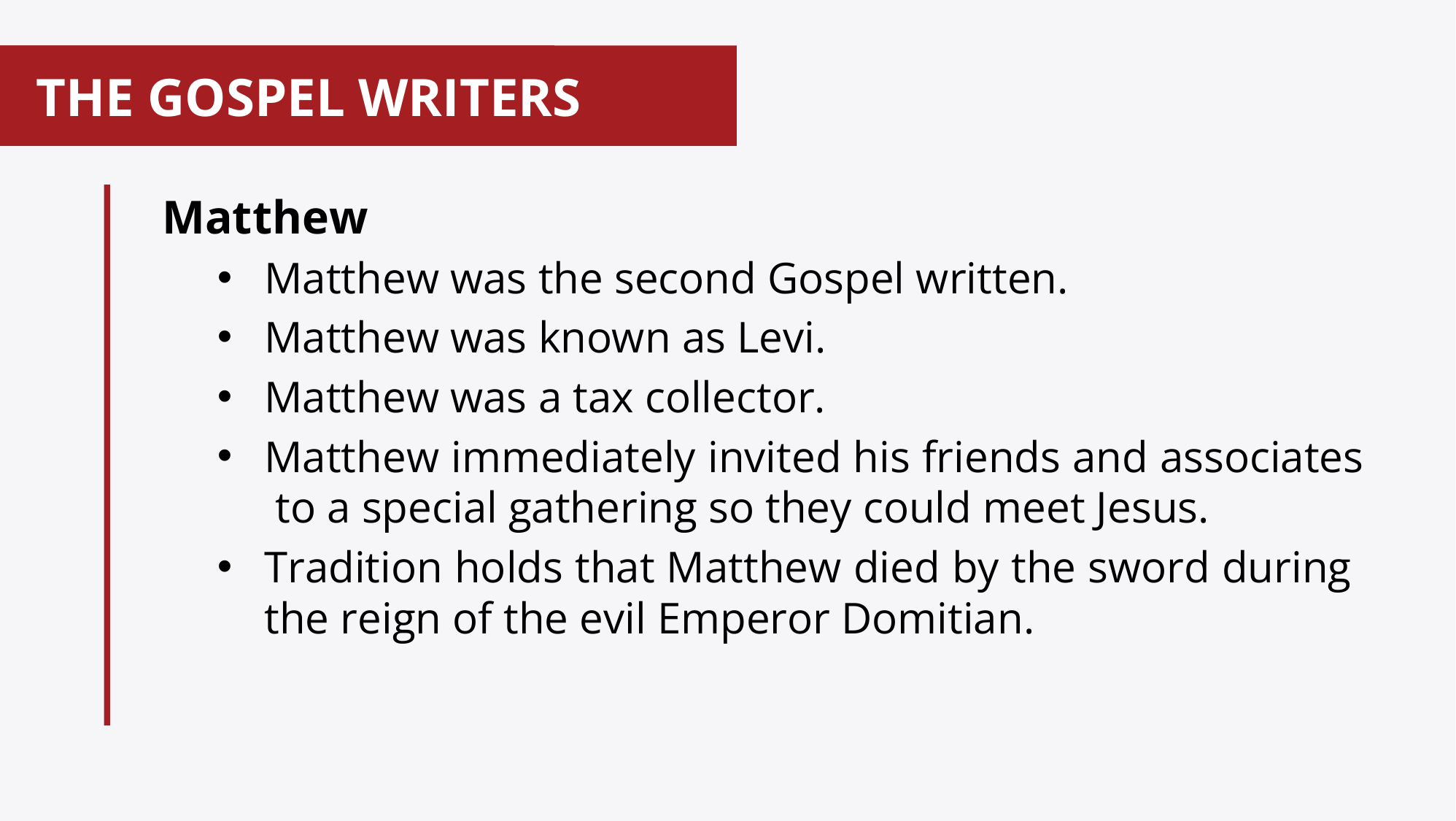

# THE GOSPEL WRITERS
 Matthew
Matthew was the second Gospel written.
Matthew was known as Levi.
Matthew was a tax collector.
Matthew immediately invited his friends and associates  to a special gathering so they could meet Jesus.
Tradition holds that Matthew died by the sword during  the reign of the evil Emperor Domitian.